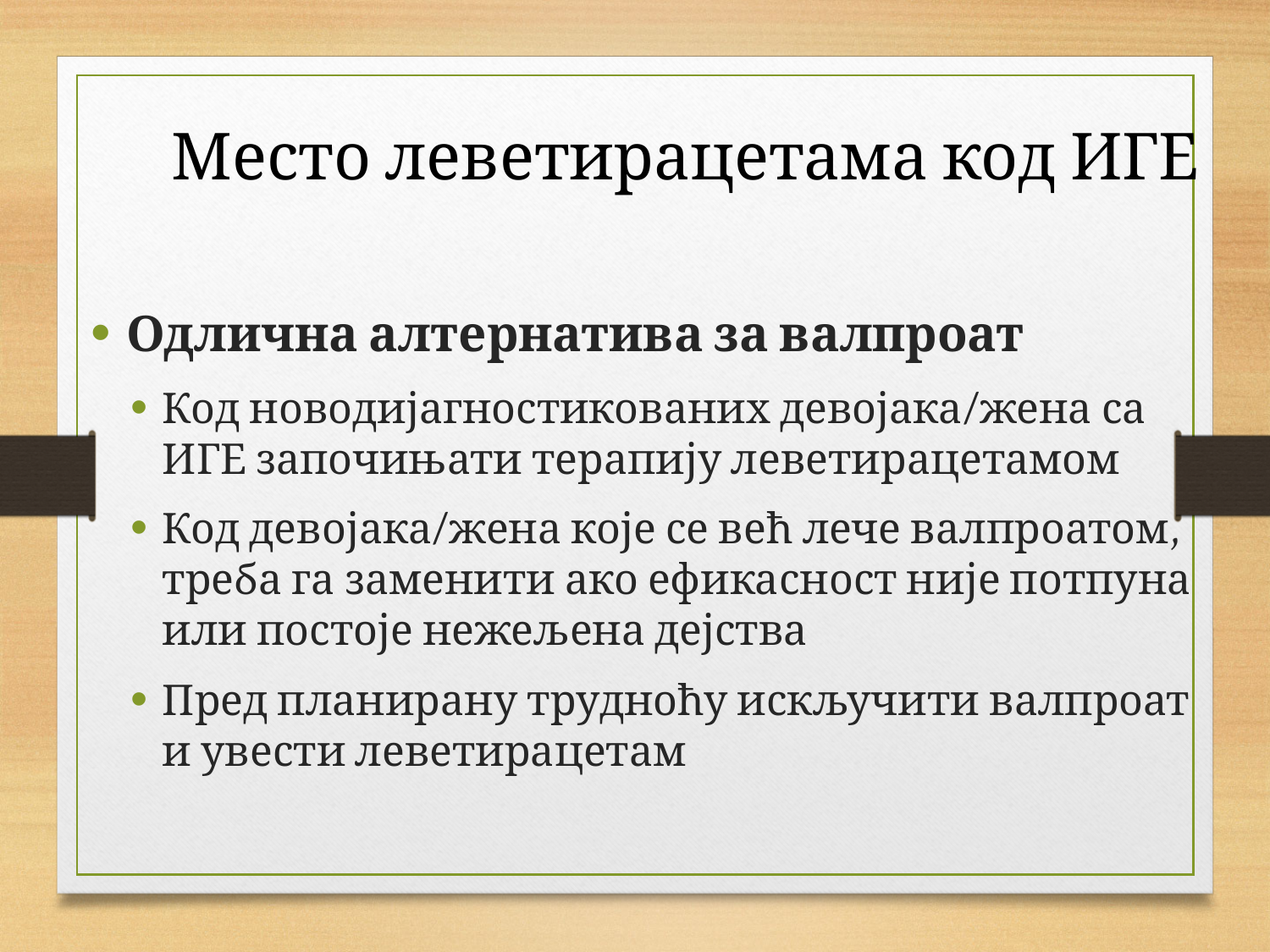

Место леветирацетама код ИГЕ
Одлична алтернатива за валпроат
Код новодијагностикованих девојака/жена са ИГЕ започињати терапију леветирацетамом
Код девојака/жена које се већ лече валпроатом, треба га заменити ако ефикасност није потпуна или постоје нежељена дејства
Пред планирану трудноћу искључити валпроат и увести леветирацетам